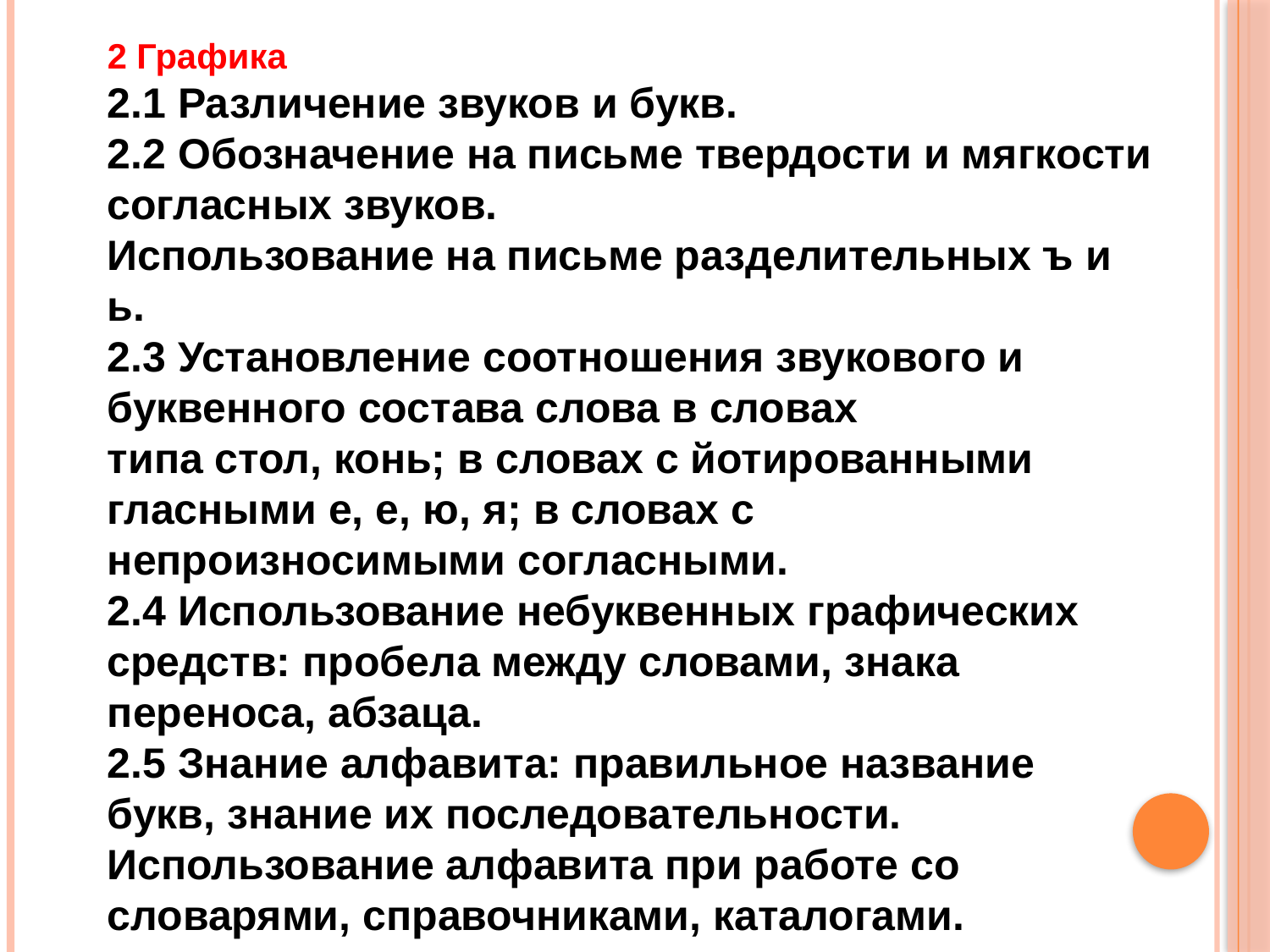

2 Графика
2.1 Различение звуков и букв.
2.2 Обозначение на письме твердости и мягкости согласных звуков.
Использование на письме разделительных ъ и ь.
2.3 Установление соотношения звукового и буквенного состава слова в словах
типа стол, конь; в словах с йотированными гласными е, е, ю, я; в словах с непроизносимыми согласными.
2.4 Использование небуквенных графических средств: пробела между словами, знака переноса, абзаца.
2.5 Знание алфавита: правильное название букв, знание их последовательности.
Использование алфавита при работе со словарями, справочниками, каталогами.